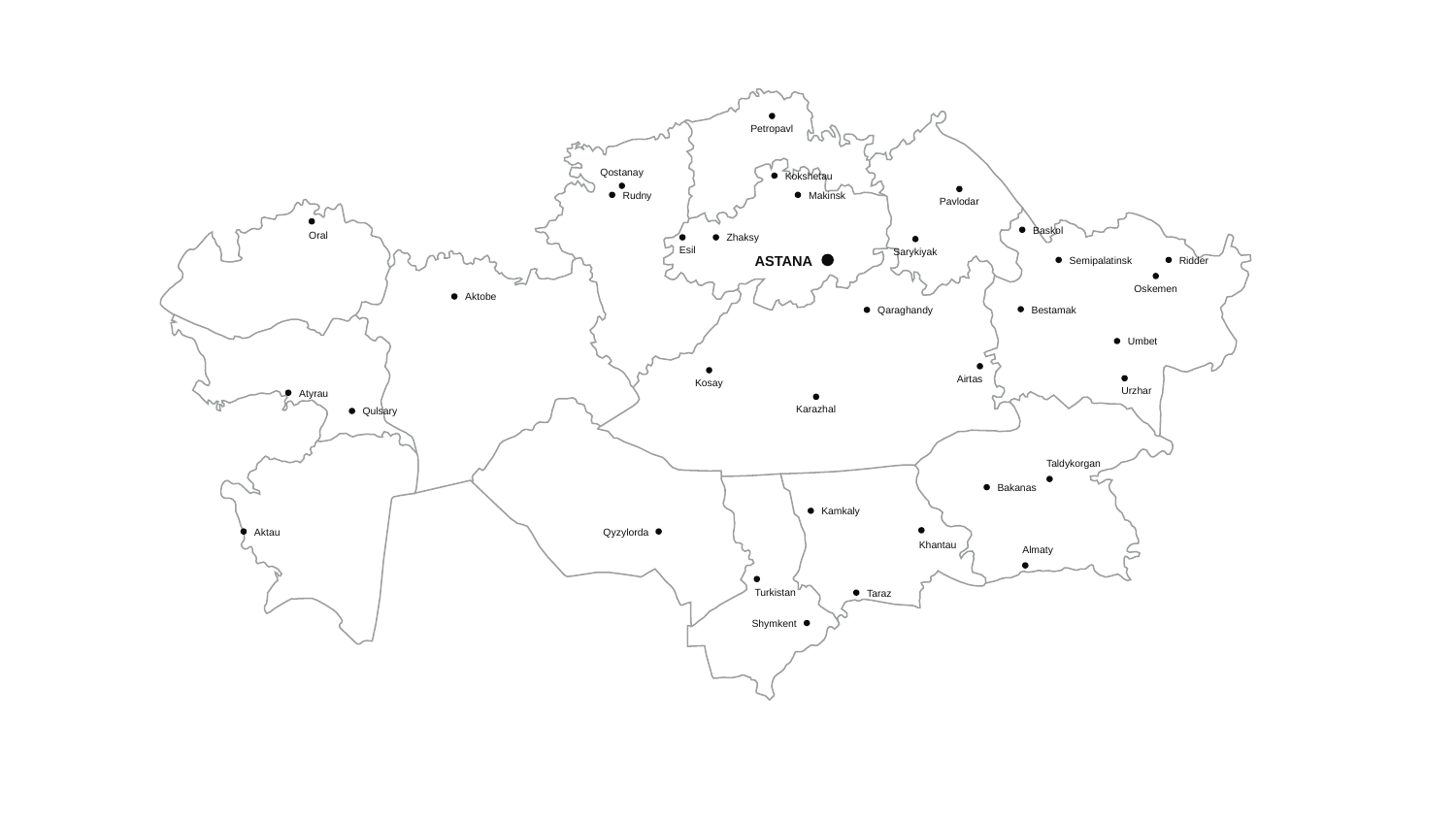

Petropavl
Qostanay

Kokshetau

Pavlodar
Rudny

Makinsk

Oral
Baskol

Zhaksy

Esil

Sarykiyak
ASTANA

Semipalatinsk

Ridder

Oskemen
Aktobe

Bestamak

Qaraghandy

Umbet

Airtas

Kosay

Urzhar
Atyrau

Karazhal
Qulsary

Taldykorgan

Bakanas

Kamkaly

Aktau

Qyzylorda

Khantau
Almaty

Turkistan
Taraz

Shymkent